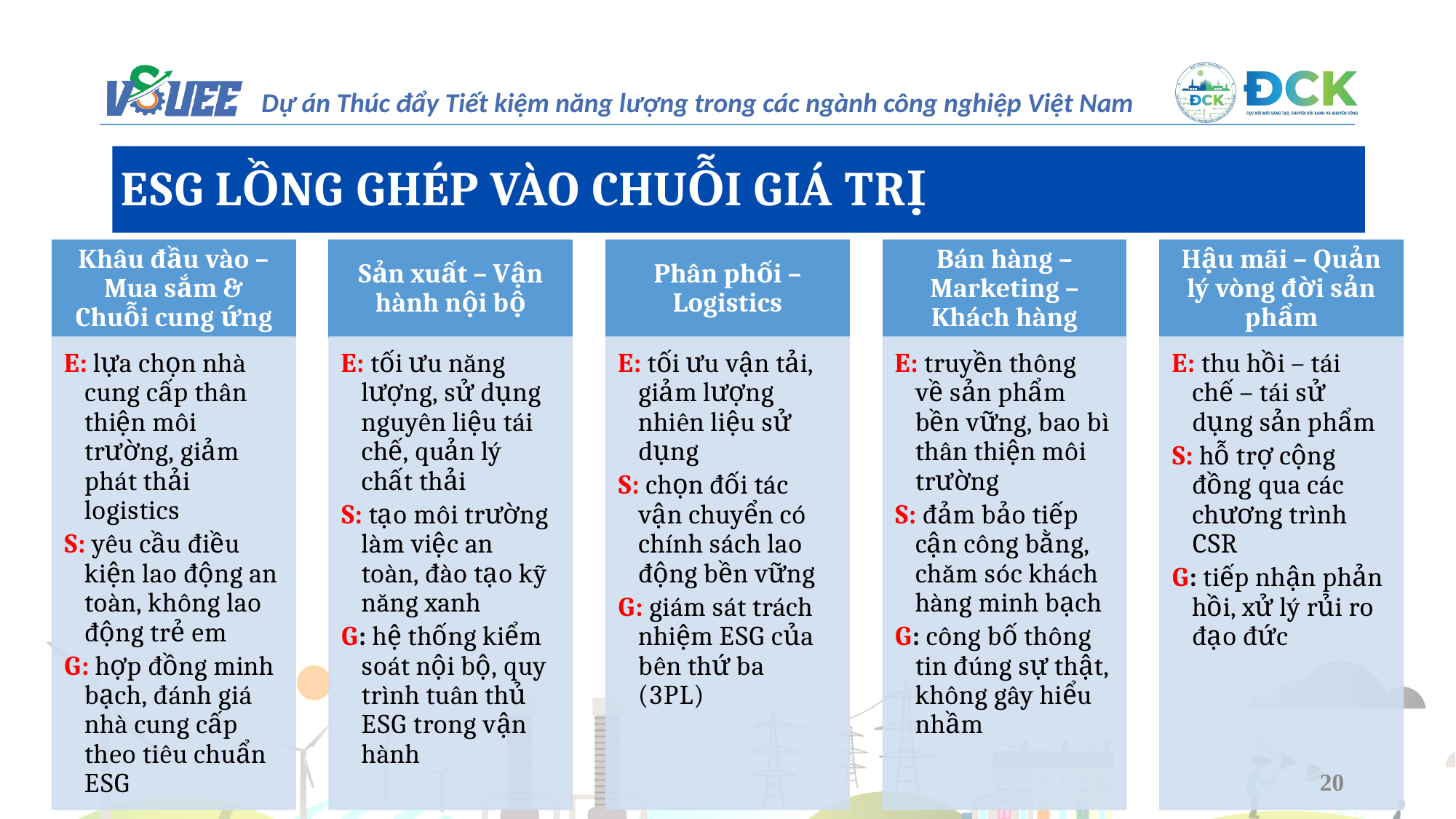

ESG LỒNG GHÉP VÀO CHUỖI GIÁ TRỊ

Khâu đầu vào – Mua sắm & Chuỗi cung ứng

Sản xuất – Vận hành nội bộ

Phân phối – Logistics

Bán hàng – Marketing – Khách hàng

Hậu mãi – Quản lý vòng đời sản phẩm

E: lựa chọn nhà cung cấp thân thiện môi trường, giảm phát thải logistics
S: yêu cầu điều kiện lao động an toàn, không lao động trẻ em
G: hợp đồng minh bạch, đánh giá nhà cung cấp theo tiêu chuẩn ESG

E: tối ưu năng lượng, sử dụng nguyên liệu tái chế, quản lý chất thải
S: tạo môi trường làm việc an toàn, đào tạo kỹ năng xanh
G: hệ thống kiểm soát nội bộ, quy trình tuân thủ ESG trong vận hành

E: tối ưu vận tải, giảm lượng nhiên liệu sử dụng
S: chọn đối tác vận chuyển có chính sách lao động bền vững
G: giám sát trách nhiệm ESG của bên thứ ba (3PL)

E: truyền thông về sản phẩm bền vững, bao bì thân thiện môi trường
S: đảm bảo tiếp cận công bằng, chăm sóc khách hàng minh bạch
G: công bố thông tin đúng sự thật, không gây hiểu nhầm

E: thu hồi – tái chế – tái sử dụng sản phẩm
S: hỗ trợ cộng đồng qua các chương trình CSR
G: tiếp nhận phản hồi, xử lý rủi ro đạo đức
20